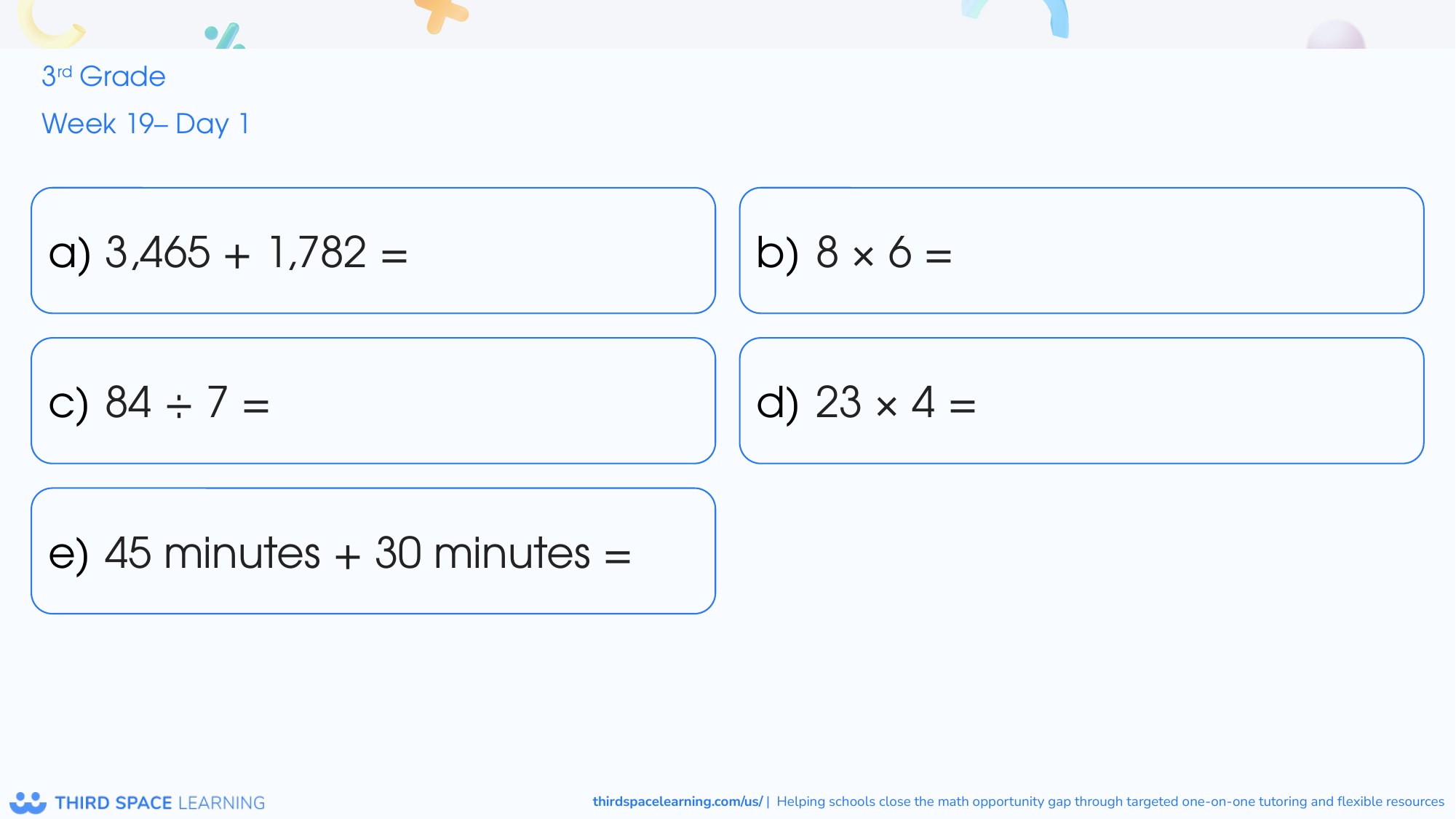

3rd Grade
Week 19– Day 1
3,465 + 1,782 =
8 × 6 =
84 ÷ 7 =
23 × 4 =
45 minutes + 30 minutes =